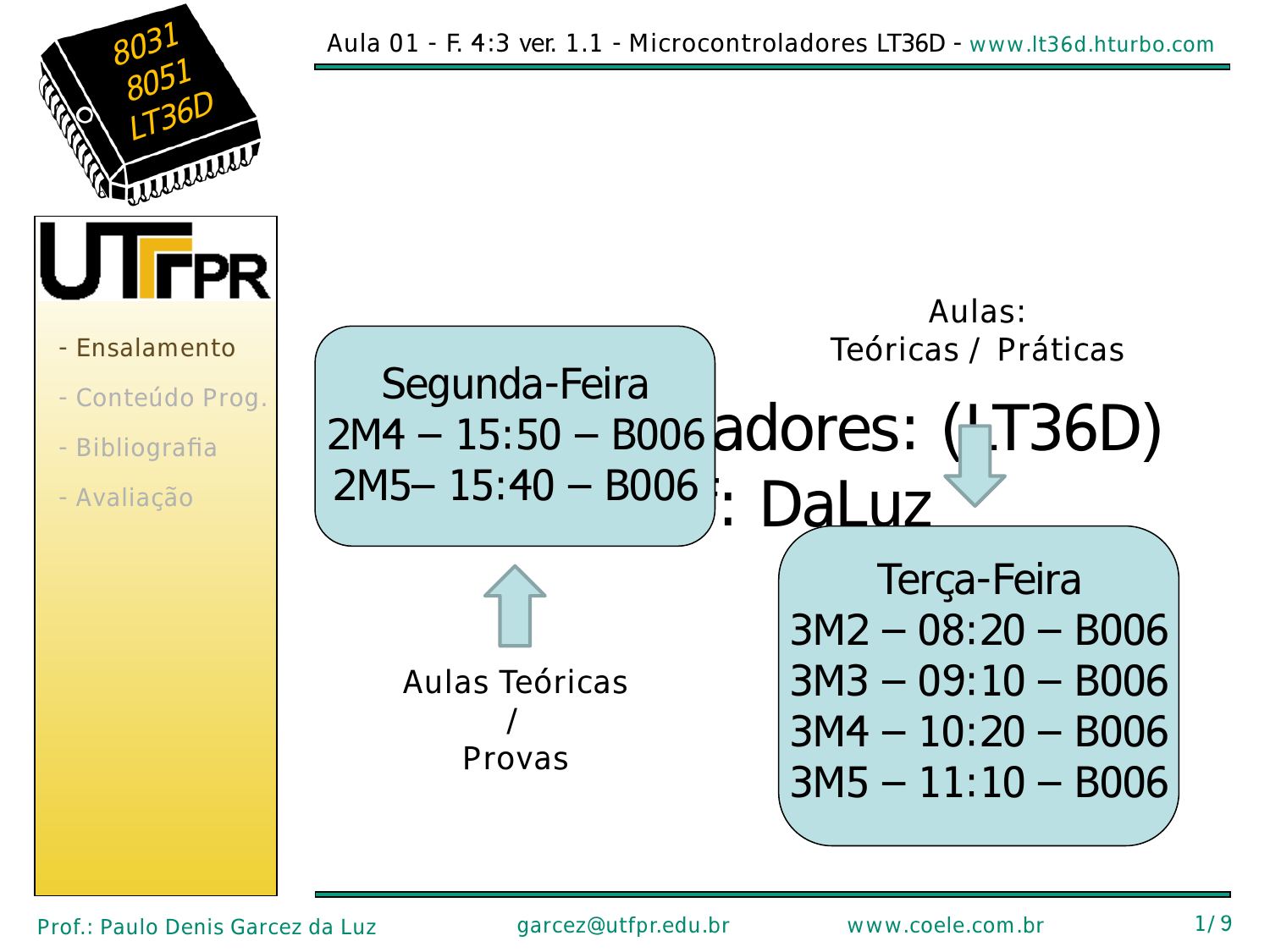

Aulas:
Teóricas / Práticas
- Ensalamento

Segunda-Feira
2M4 – 15:50 – B006
2M5– 15:40 – B006
- Conteúdo Prog.
Microcontroladores: (LT36D)
Prof: DaLuz
- Bibliografia

- Avaliação

Terça-Feira
3M2 – 08:20 – B006
3M3 – 09:10 – B006
3M4 – 10:20 – B006
3M5 – 11:10 – B006

Aulas Teóricas
/
Provas
1/9